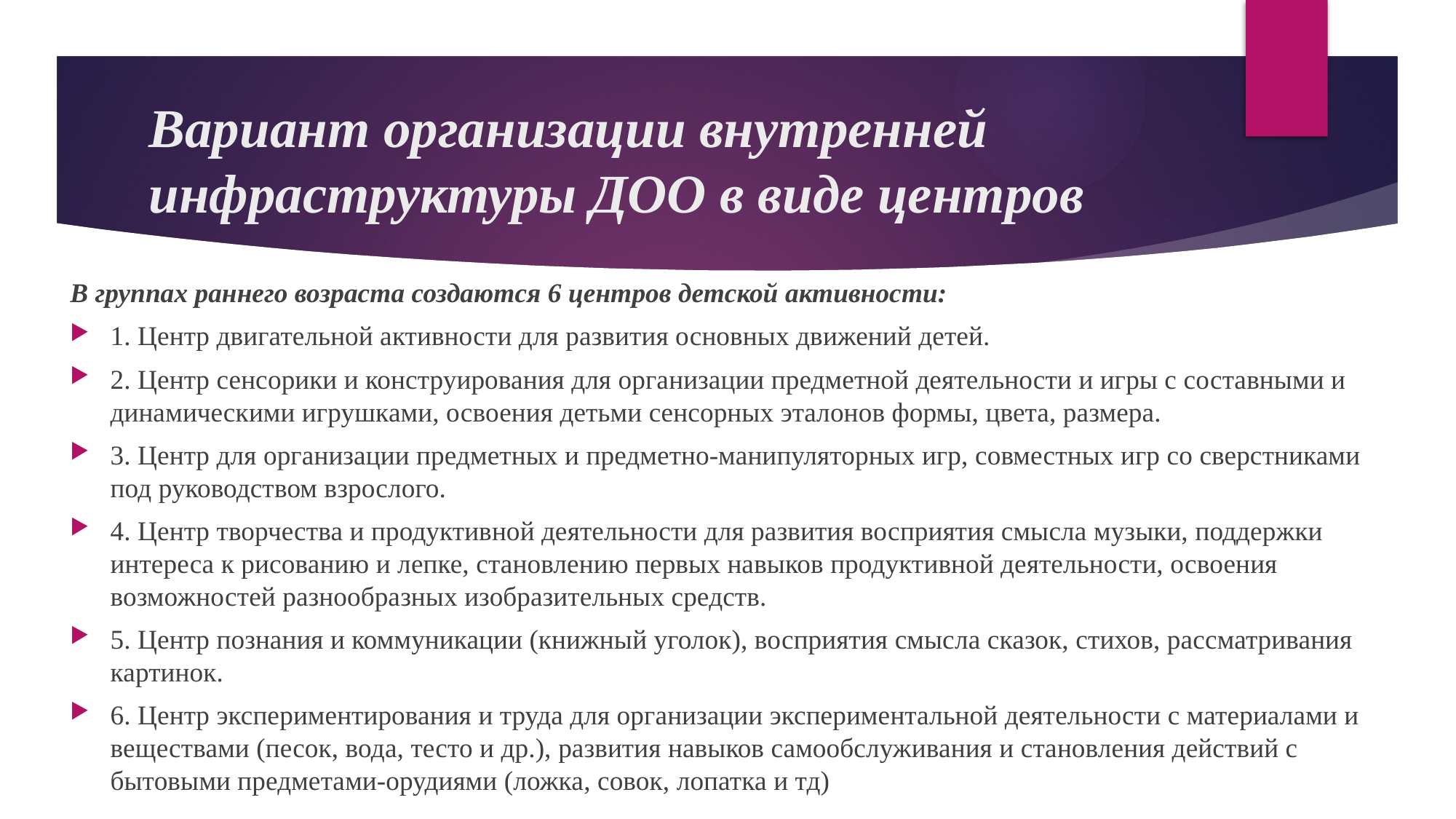

# Вариант организации внутренней инфраструктуры ДОО в виде центров
В группах раннего возраста создаются 6 центров детской активности:
1. Центр двигательной активности для развития основных движений детей.
2. Центр сенсорики и конструирования для организации предметной деятельности и игры с составными и динамическими игрушками, освоения детьми сенсорных эталонов формы, цвета, размера.
3. Центр для организации предметных и предметно-манипуляторных игр, совместных игр со сверстниками под руководством взрослого.
4. Центр творчества и продуктивной деятельности для развития восприятия смысла музыки, поддержки интереса к рисованию и лепке, становлению первых навыков продуктивной деятельности, освоения возможностей разнообразных изобразительных средств.
5. Центр познания и коммуникации (книжный уголок), восприятия смысла сказок, стихов, рассматривания картинок.
6. Центр экспериментирования и труда для организации экспериментальной деятельности с материалами и веществами (песок, вода, тесто и др.), развития навыков самообслуживания и становления действий с бытовыми предметами-орудиями (ложка, совок, лопатка и тд)